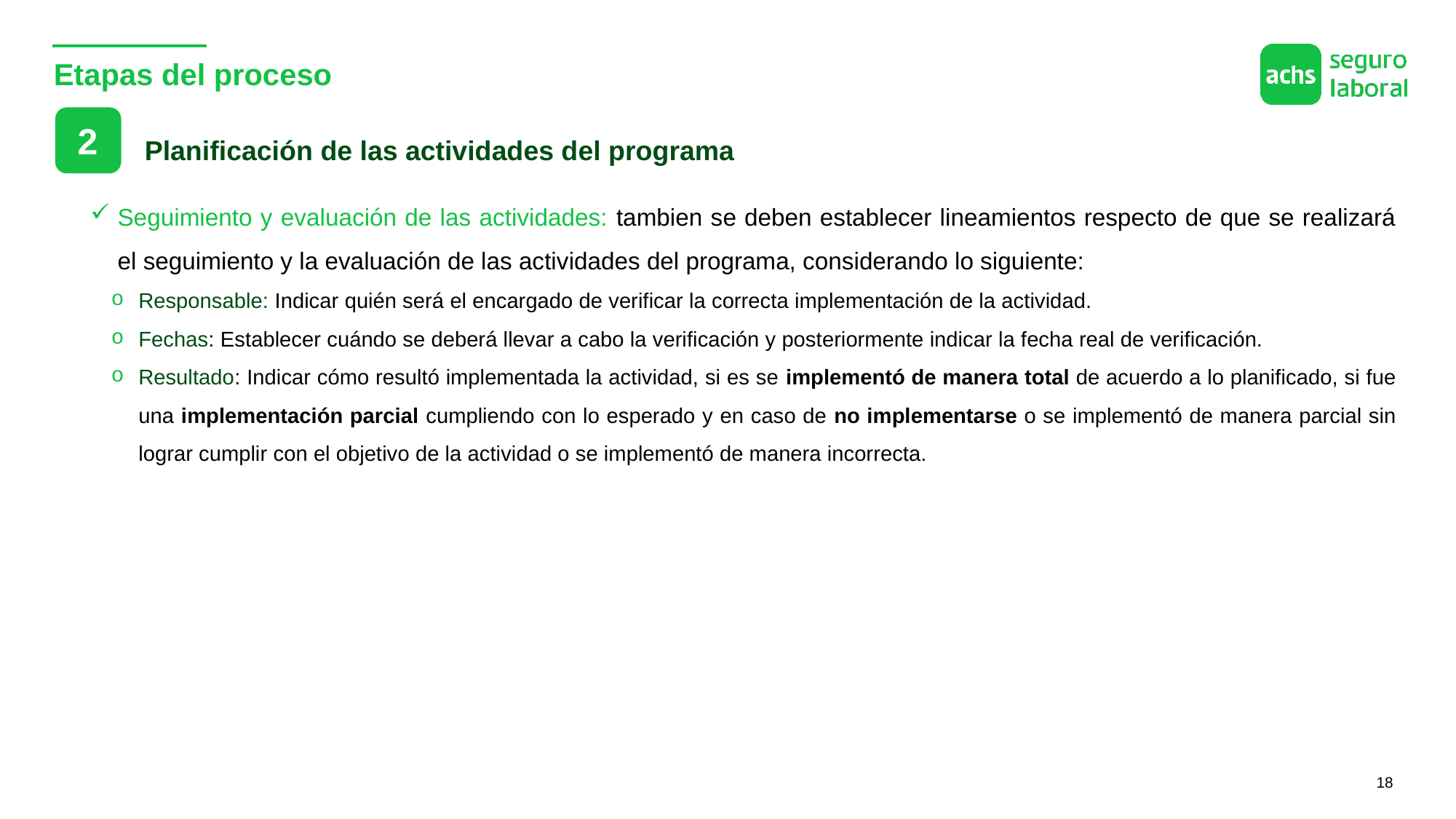

# Etapas del proceso

2
Planificación de las actividades del programa
Seguimiento y evaluación de las actividades: tambien se deben establecer lineamientos respecto de que se realizará el seguimiento y la evaluación de las actividades del programa, considerando lo siguiente:
Responsable: Indicar quién será el encargado de verificar la correcta implementación de la actividad.
Fechas: Establecer cuándo se deberá llevar a cabo la verificación y posteriormente indicar la fecha real de verificación.
Resultado: Indicar cómo resultó implementada la actividad, si es se implementó de manera total de acuerdo a lo planificado, si fue una implementación parcial cumpliendo con lo esperado y en caso de no implementarse o se implementó de manera parcial sin lograr cumplir con el objetivo de la actividad o se implementó de manera incorrecta.

18